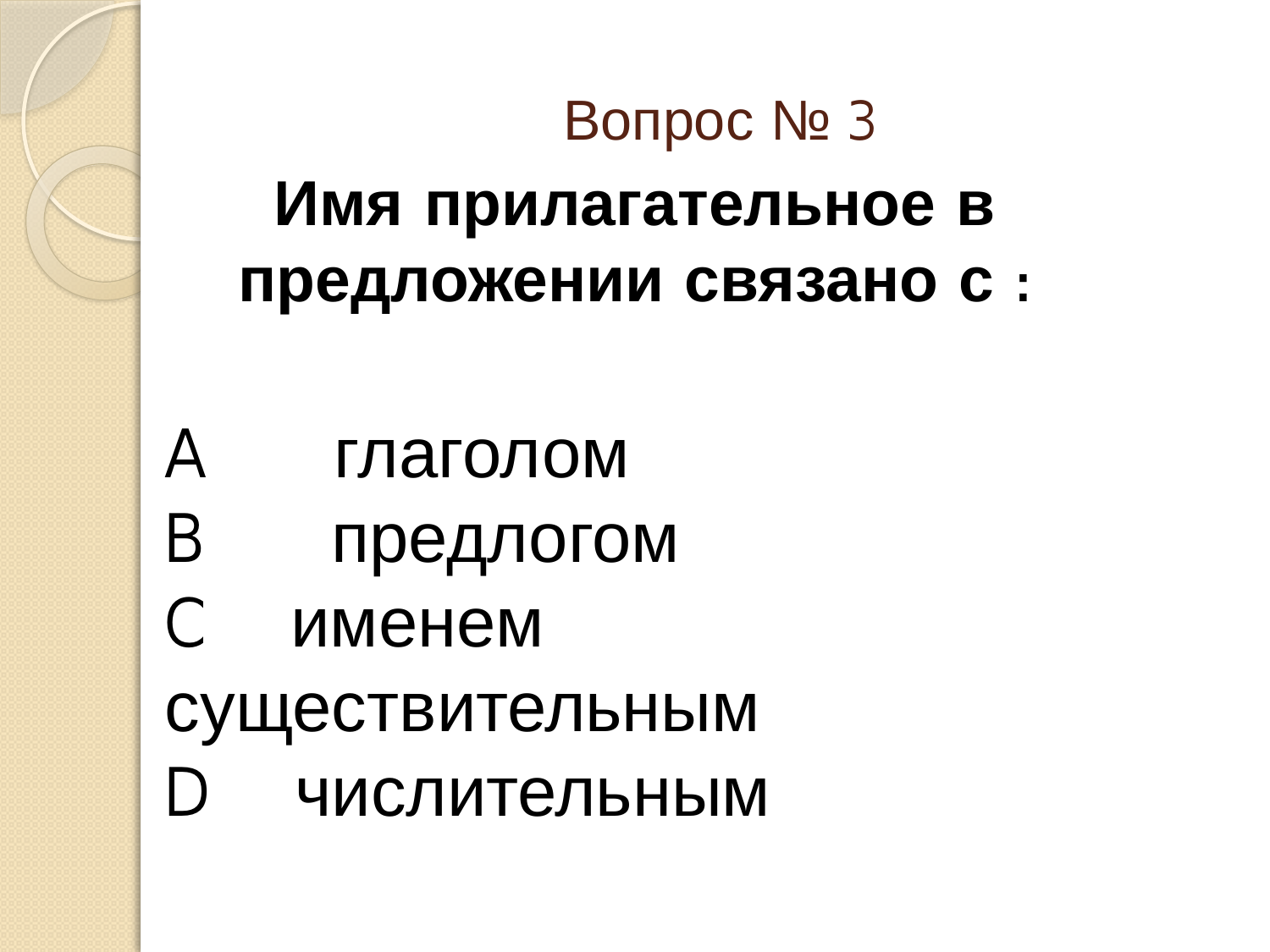

# Вопрос № 3
Имя прилагательное в предложении связано с :

A      глаголом
B      предлогом
C    именем существительным
D    числительным